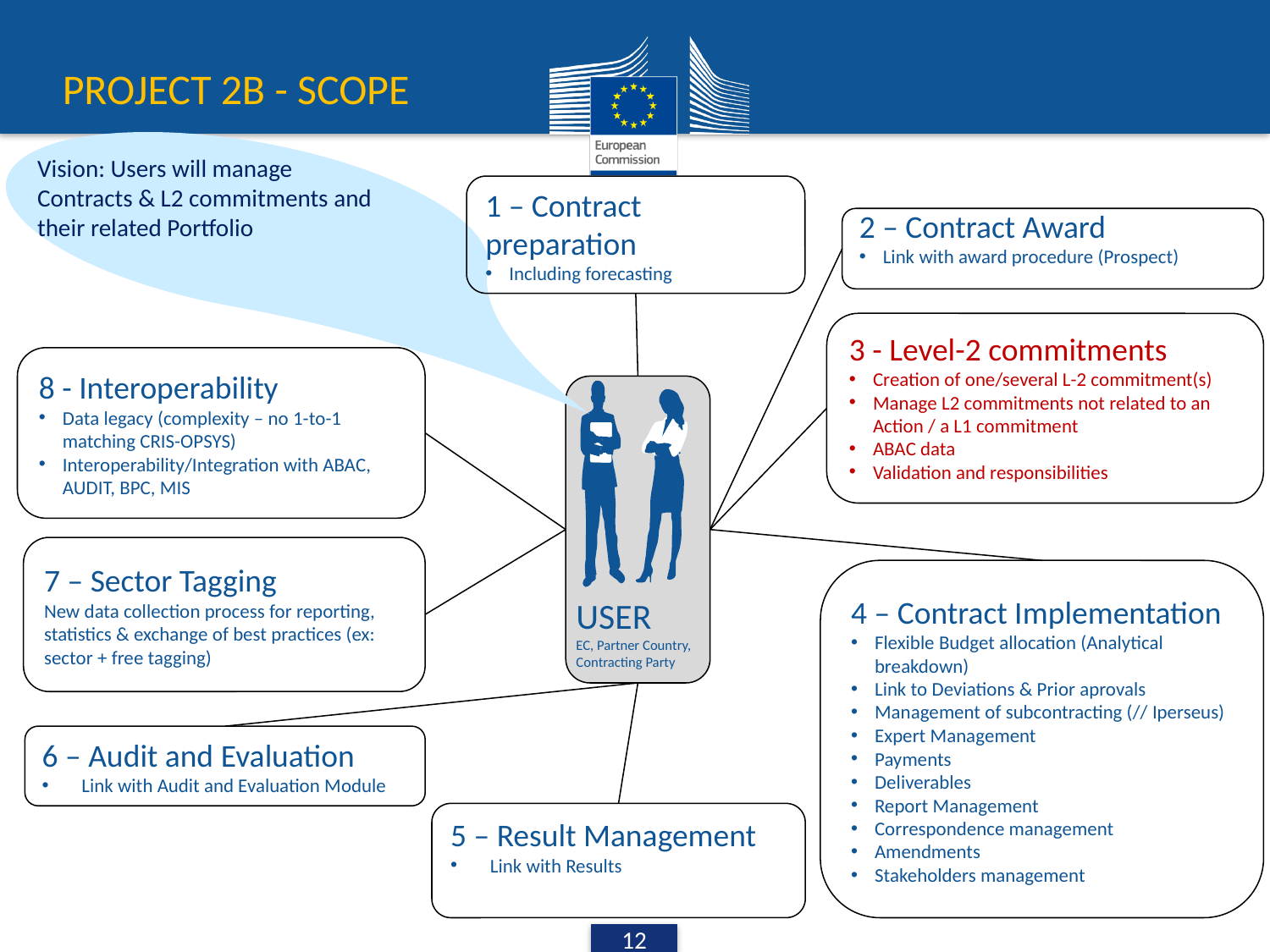

PROJECT 2B - SCOPE
Vision: Users will manage  Contracts & L2 commitments and their related Portfolio
1 – Contract preparation
Including forecasting
2 – Contract Award
Link with award procedure (Prospect)

3 - Level-2 commitments
Creation of one/several L-2 commitment(s)
Manage L2 commitments not related to an Action / a L1 commitment
ABAC data
Validation and responsibilities
8 - Interoperability
Data legacy (complexity – no 1-to-1 matching CRIS-OPSYS)
Interoperability/Integration with ABAC, AUDIT, BPC, MIS

7 – Sector Tagging
New data collection process for reporting,  statistics & exchange of best practices (ex: sector + free tagging)
4 – Contract Implementation
Flexible Budget allocation (Analytical breakdown)
Link to Deviations & Prior aprovals
Management of subcontracting (// Iperseus)
Expert Management
Payments
Deliverables
Report Management
Correspondence management
Amendments
Stakeholders management
USER
EC, Partner Country, Contracting Party
6 – Audit and Evaluation
Link with Audit and Evaluation Module
5 – Result Management
Link with Results

12